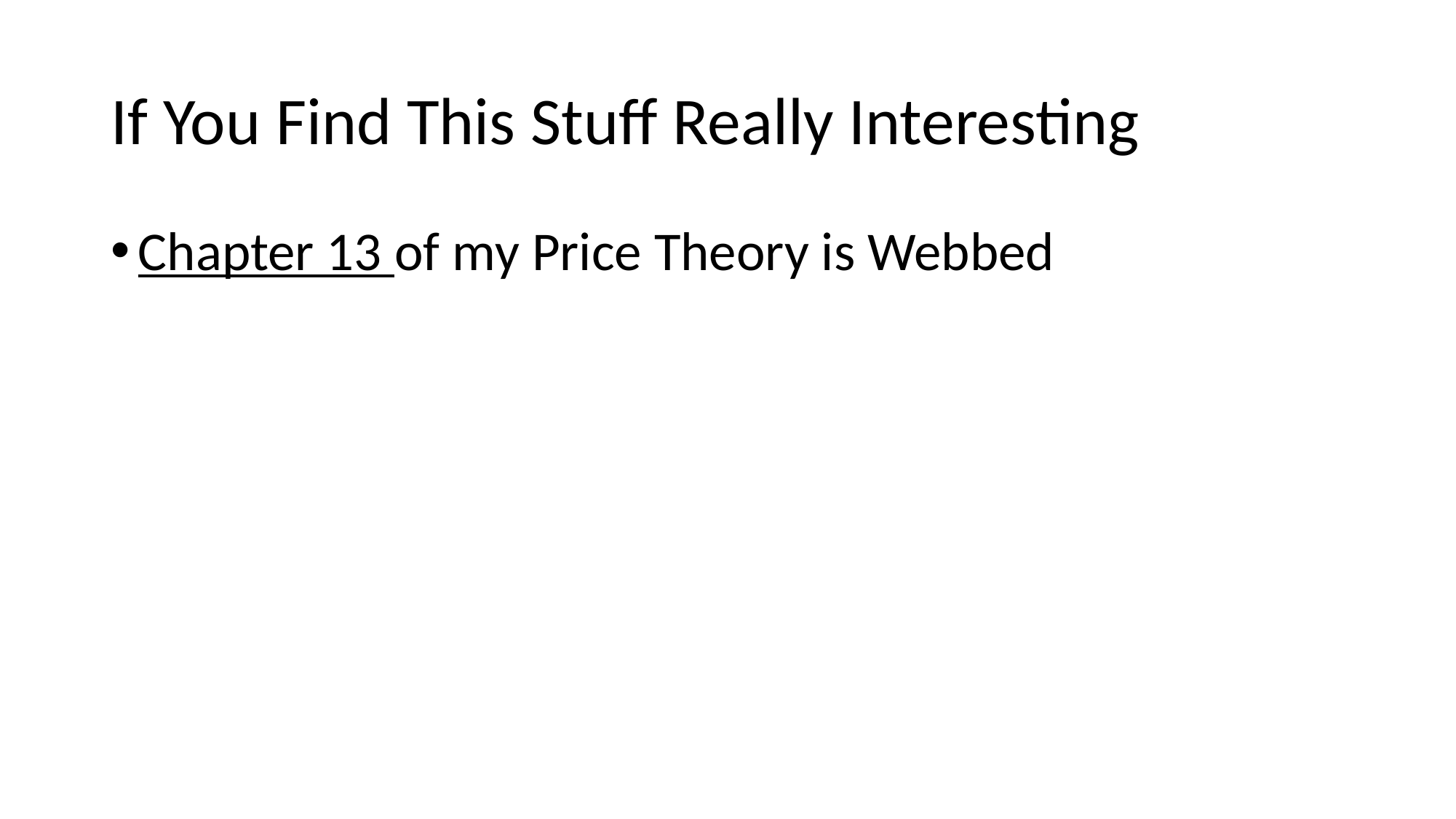

# If You Find This Stuff Really Interesting
Chapter 13 of my Price Theory is Webbed